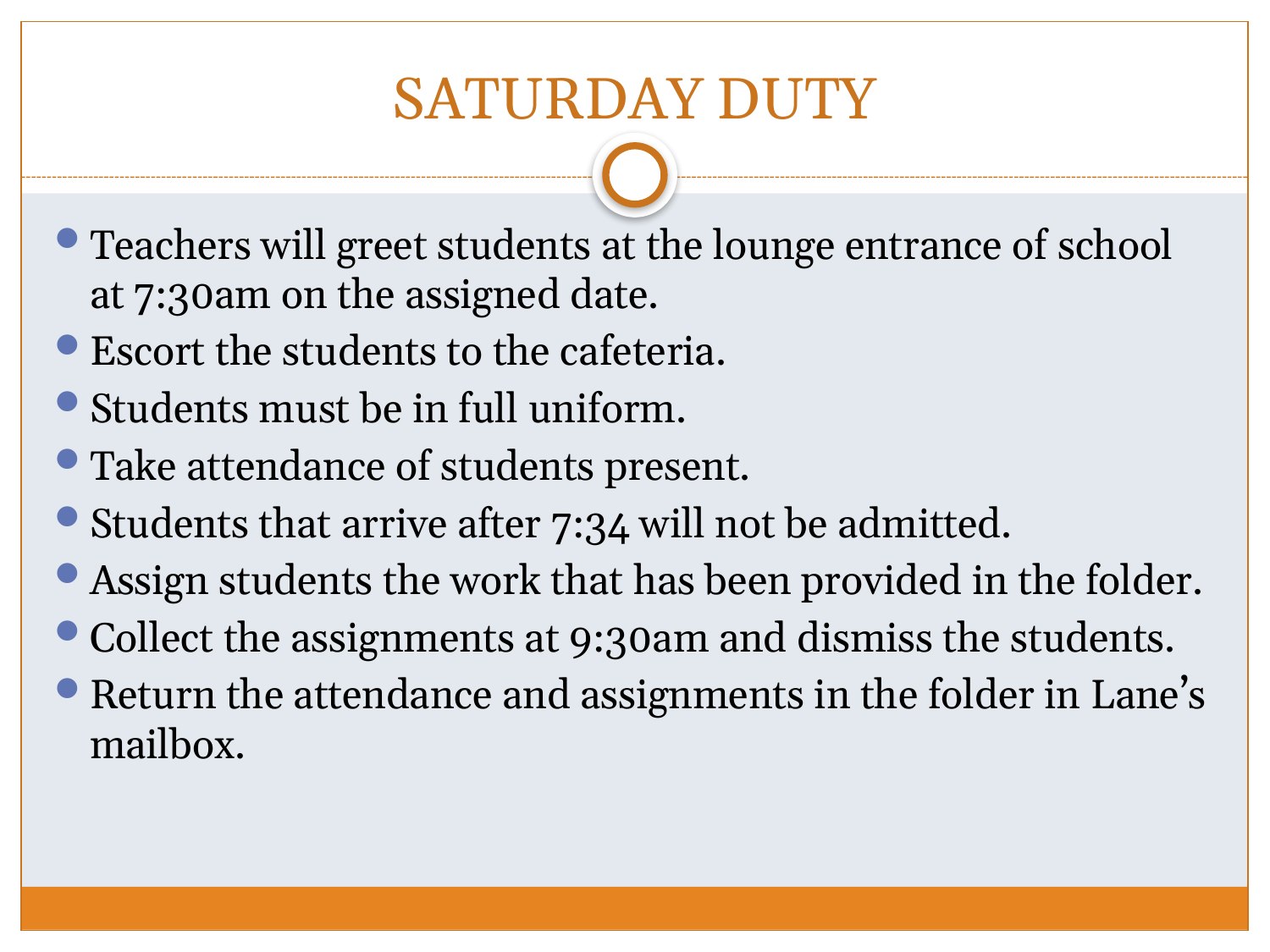

# SATURDAY DUTY
Teachers will greet students at the lounge entrance of school at 7:30am on the assigned date.
Escort the students to the cafeteria.
Students must be in full uniform.
Take attendance of students present.
Students that arrive after 7:34 will not be admitted.
Assign students the work that has been provided in the folder.
Collect the assignments at 9:30am and dismiss the students.
Return the attendance and assignments in the folder in Lane’s mailbox.